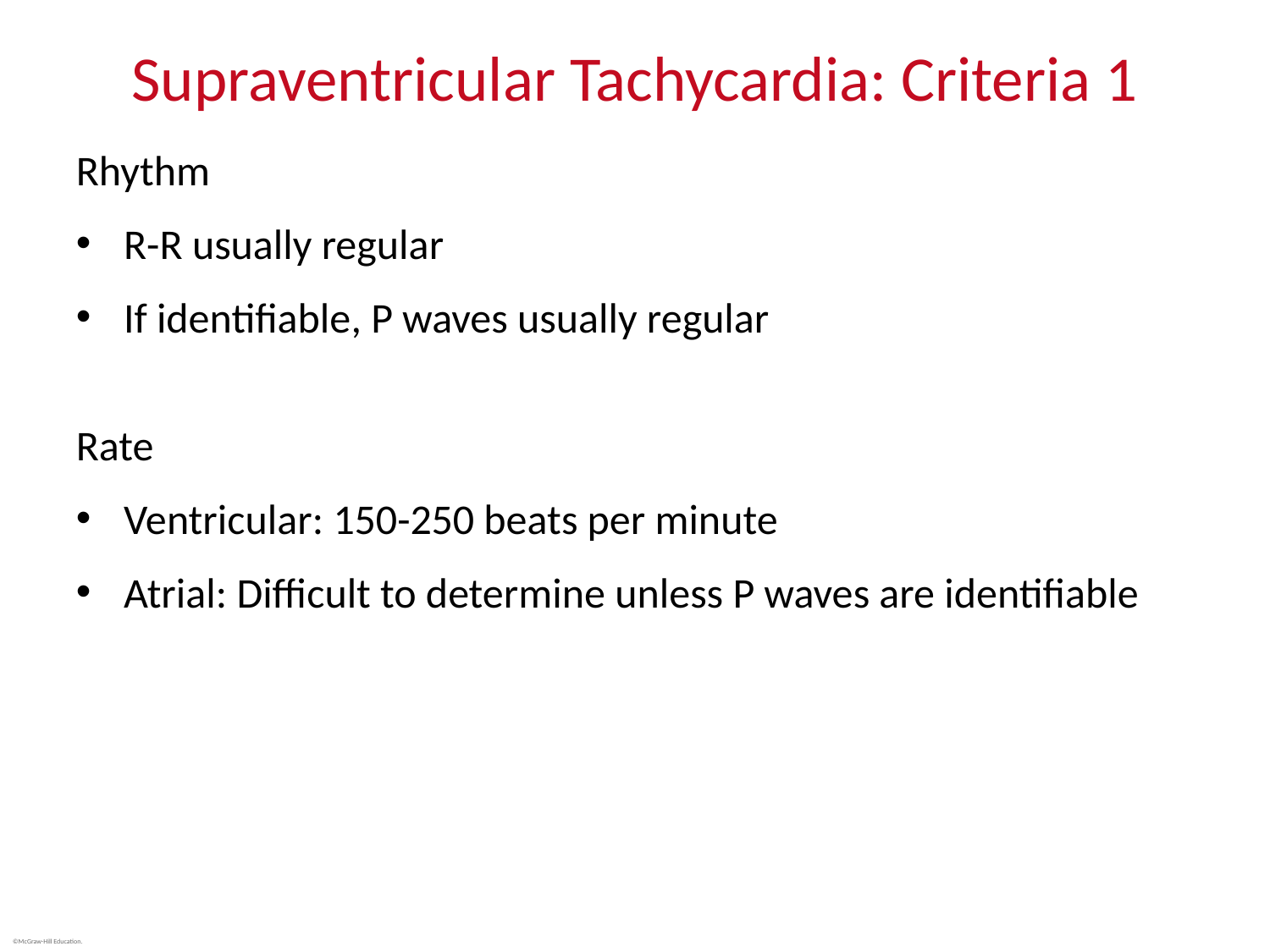

# Supraventricular Tachycardia: Criteria 1
Rhythm
R-R usually regular
If identifiable, P waves usually regular
Rate
Ventricular: 150-250 beats per minute
Atrial: Difficult to determine unless P waves are identifiable